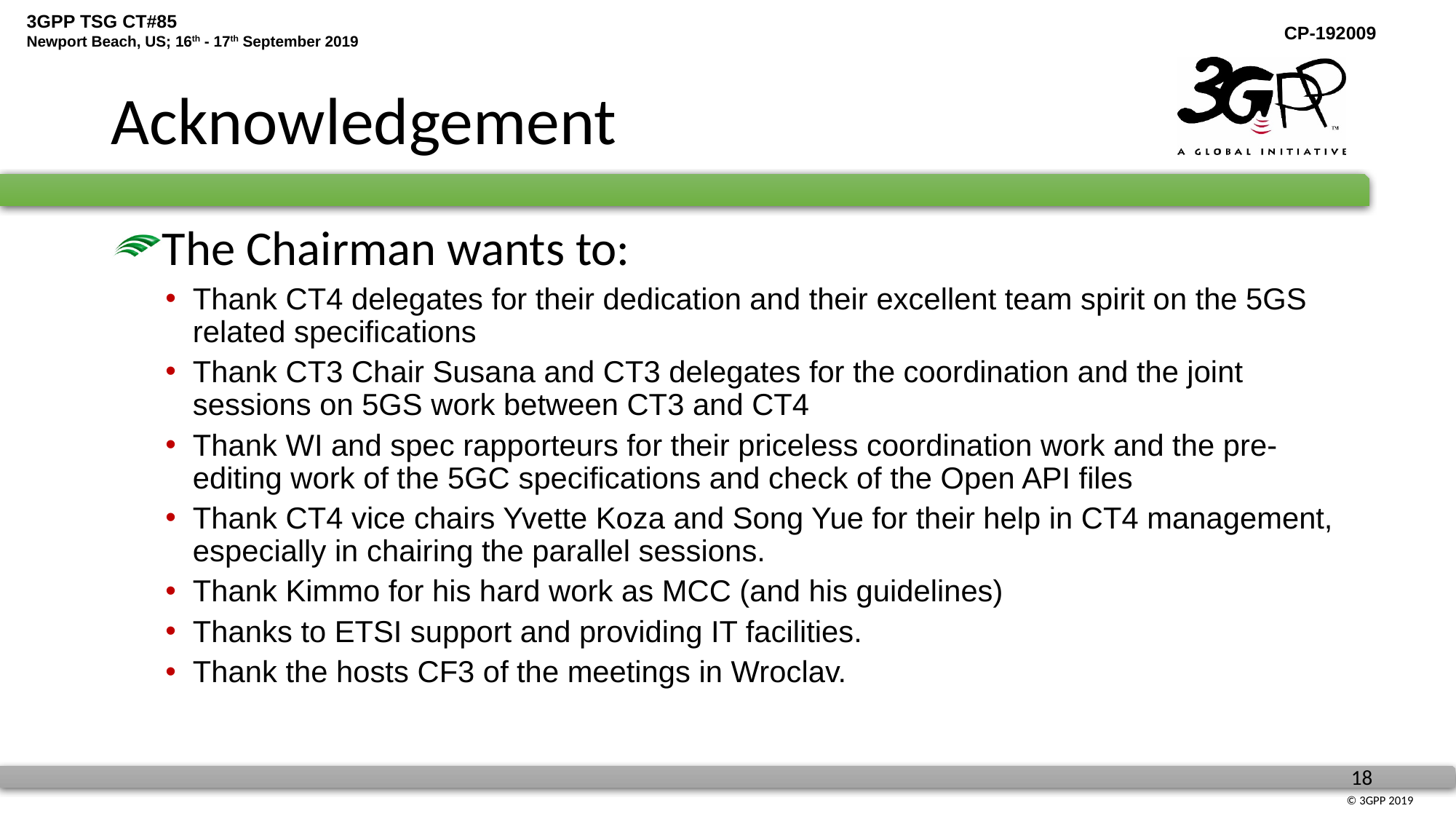

# Acknowledgement
The Chairman wants to:
Thank CT4 delegates for their dedication and their excellent team spirit on the 5GS related specifications
Thank CT3 Chair Susana and CT3 delegates for the coordination and the joint sessions on 5GS work between CT3 and CT4
Thank WI and spec rapporteurs for their priceless coordination work and the pre-editing work of the 5GC specifications and check of the Open API files
Thank CT4 vice chairs Yvette Koza and Song Yue for their help in CT4 management, especially in chairing the parallel sessions.
Thank Kimmo for his hard work as MCC (and his guidelines)
Thanks to ETSI support and providing IT facilities.
Thank the hosts CF3 of the meetings in Wroclav.